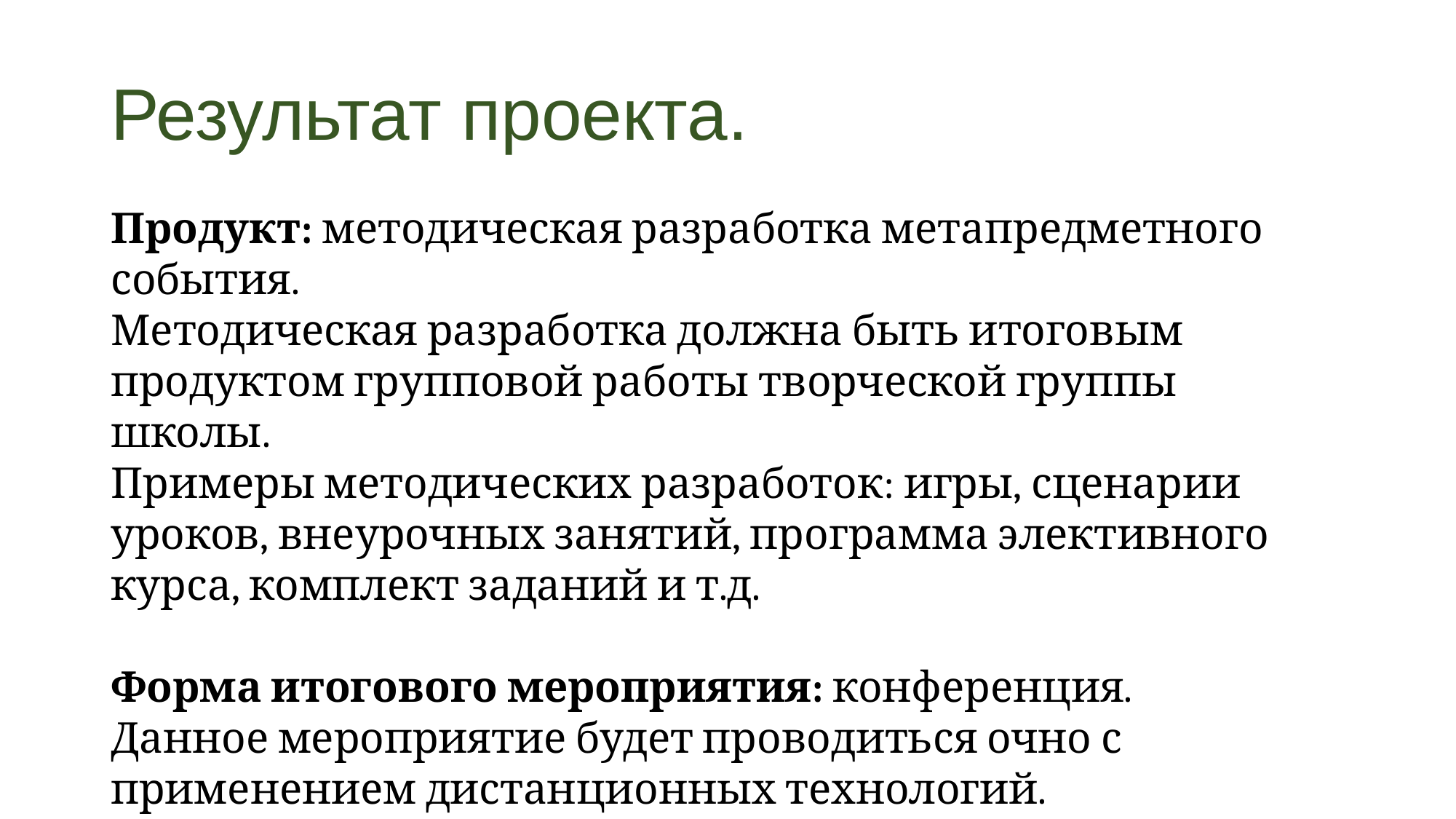

# Результат проекта.
Продукт: методическая разработка метапредметного события.
Методическая разработка должна быть итоговым продуктом групповой работы творческой группы школы.
Примеры методических разработок: игры, сценарии уроков, внеурочных занятий, программа элективного курса, комплект заданий и т.д.

Форма итогового мероприятия: конференция.
Данное мероприятие будет проводиться очно с применением дистанционных технологий.